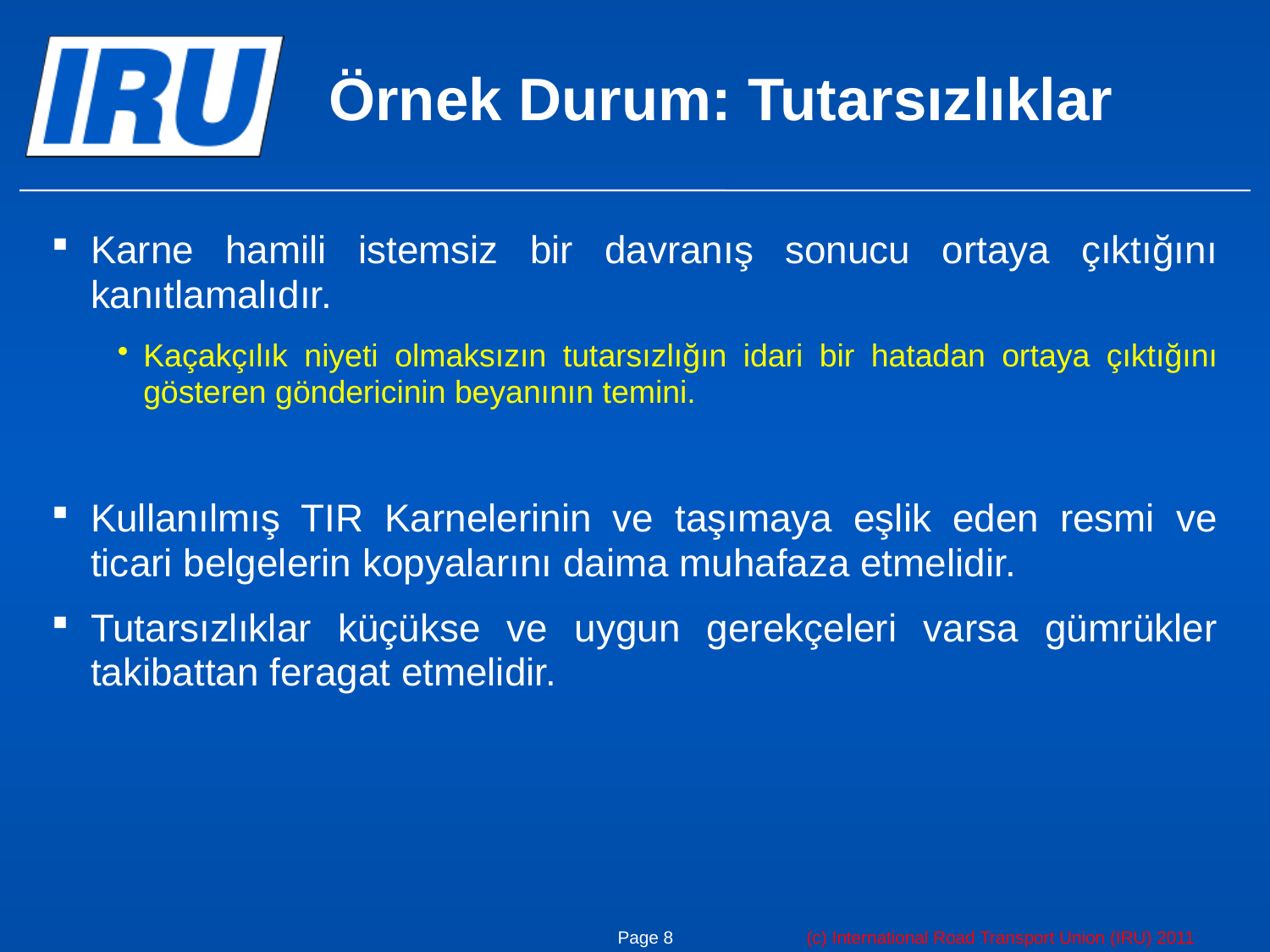

# Örnek Durum: Tutarsızlıklar
Karne hamili istemsiz bir davranış sonucu ortaya çıktığını kanıtlamalıdır.
Kaçakçılık niyeti olmaksızın tutarsızlığın idari bir hatadan ortaya çıktığını gösteren göndericinin beyanının temini.

Kullanılmış TIR Karnelerinin ve taşımaya eşlik eden resmi ve ticari belgelerin kopyalarını daima muhafaza etmelidir.
Tutarsızlıklar küçükse ve uygun gerekçeleri varsa gümrükler takibattan feragat etmelidir.

Page 8
(c) International Road Transport Union (IRU) 2011